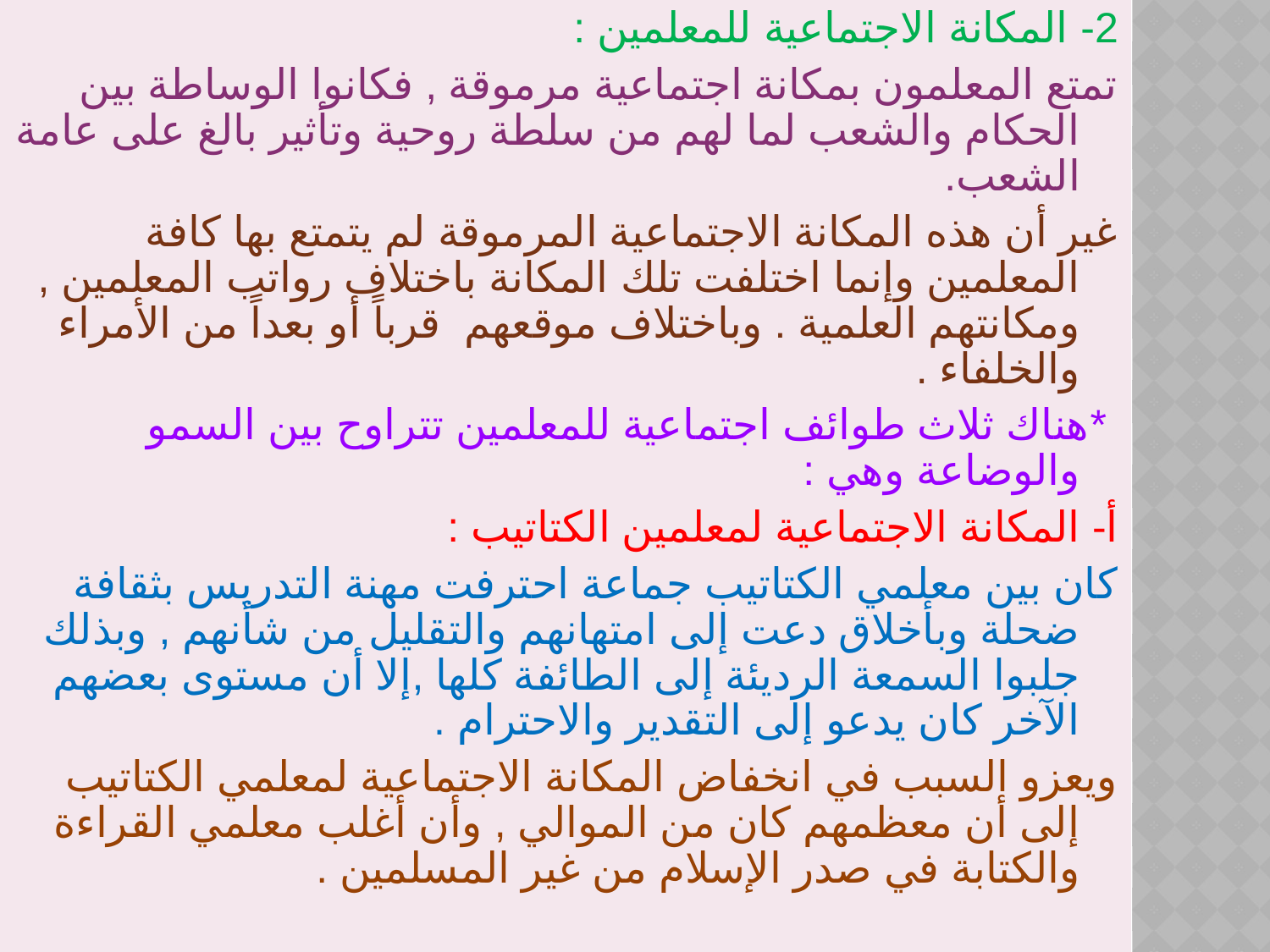

2- المكانة الاجتماعية للمعلمين :
تمتع المعلمون بمكانة اجتماعية مرموقة , فكانوا الوساطة بين الحكام والشعب لما لهم من سلطة روحية وتأثير بالغ على عامة الشعب.
غير أن هذه المكانة الاجتماعية المرموقة لم يتمتع بها كافة المعلمين وإنما اختلفت تلك المكانة باختلاف رواتب المعلمين , ومكانتهم العلمية . وباختلاف موقعهم  قرباً أو بعداً من الأمراء والخلفاء .
 *هناك ثلاث طوائف اجتماعية للمعلمين تتراوح بين السمو والوضاعة وهي :
أ- المكانة الاجتماعية لمعلمين الكتاتيب :
كان بين معلمي الكتاتيب جماعة احترفت مهنة التدريس بثقافة ضحلة وبأخلاق دعت إلى امتهانهم والتقليل من شأنهم , وبذلك جلبوا السمعة الرديئة إلى الطائفة كلها ,إلا أن مستوى بعضهم الآخر كان يدعو إلى التقدير والاحترام .
ويعزو السبب في انخفاض المكانة الاجتماعية لمعلمي الكتاتيب إلى أن معظمهم كان من الموالي , وأن أغلب معلمي القراءة والكتابة في صدر الإسلام من غير المسلمين .